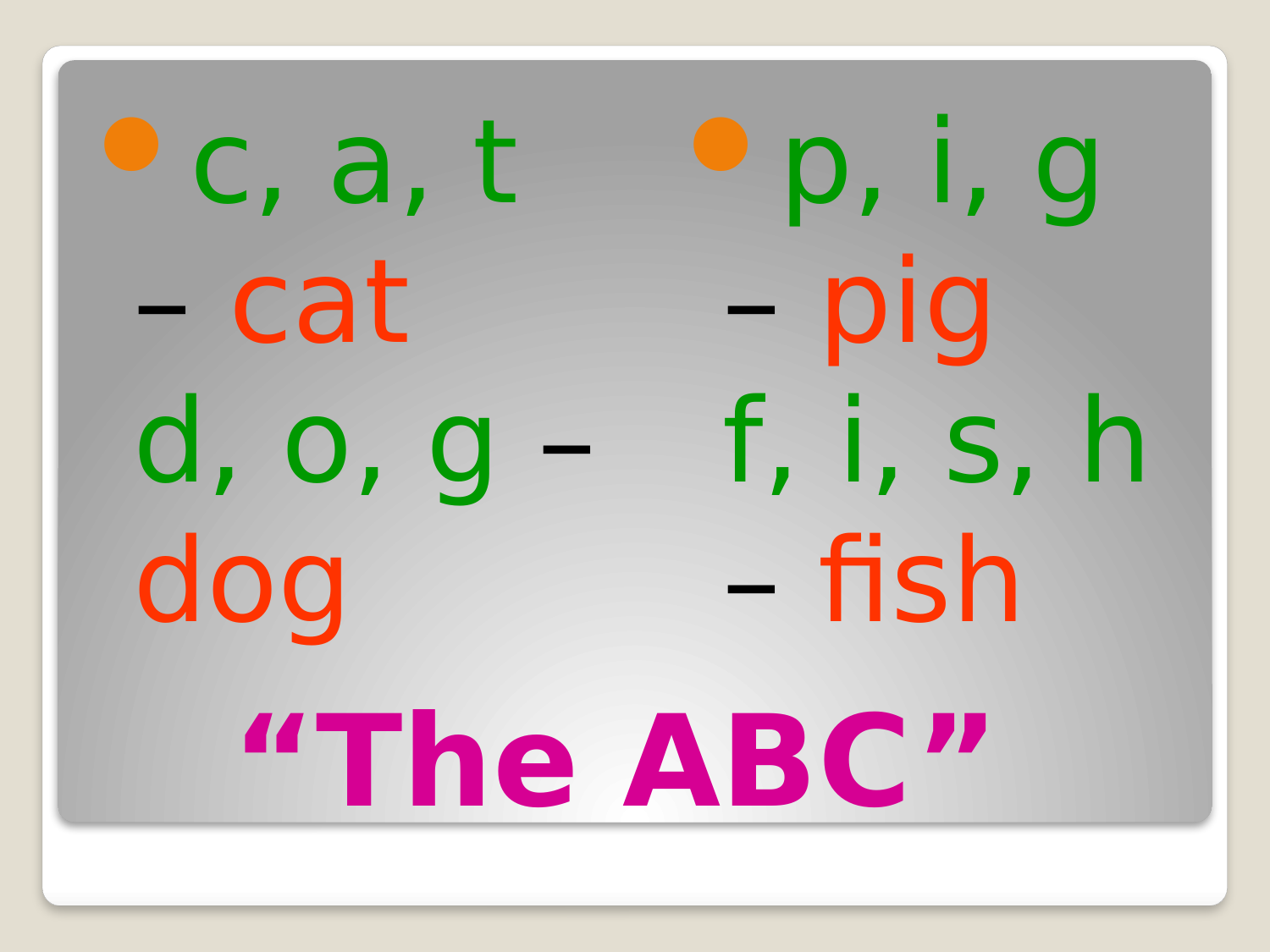

c, a, t – cat 
d, o, g – dog
p, i, g – pig 
f, i, s, h – fish
# “The ABC”